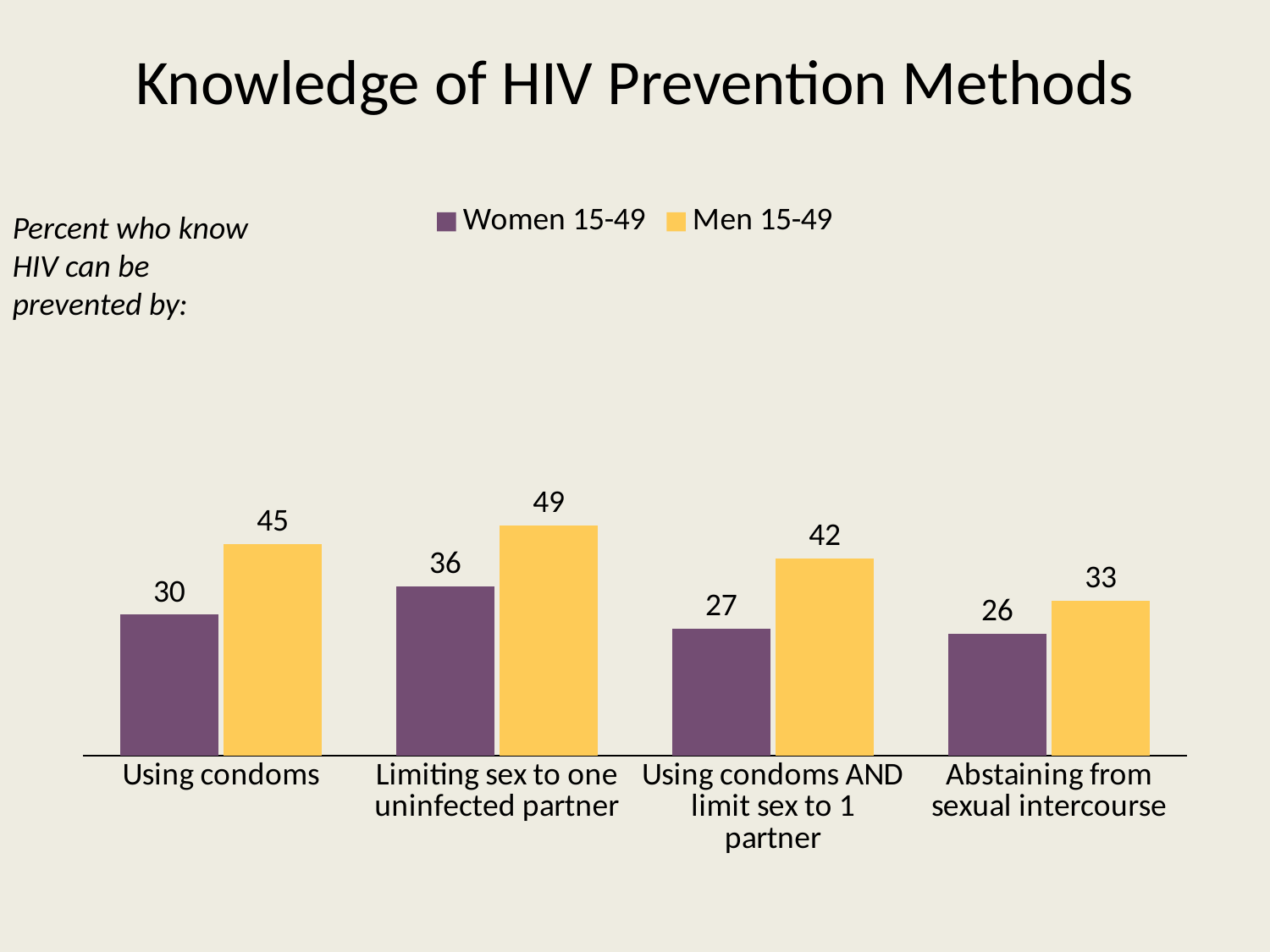

# Knowledge of HIV Prevention Methods

### Chart

| Category | Women 15-49 | Men 15-49 |
|---|---|---|
| Using condoms | 30.0 | 45.0 |
| Limiting sex to one uninfected partner | 36.0 | 49.0 |
| Using condoms AND limit sex to 1 partner | 27.0 | 42.0 |
| Abstaining from sexual intercourse | 26.0 | 33.0 |
Percent who know HIV can be prevented by: